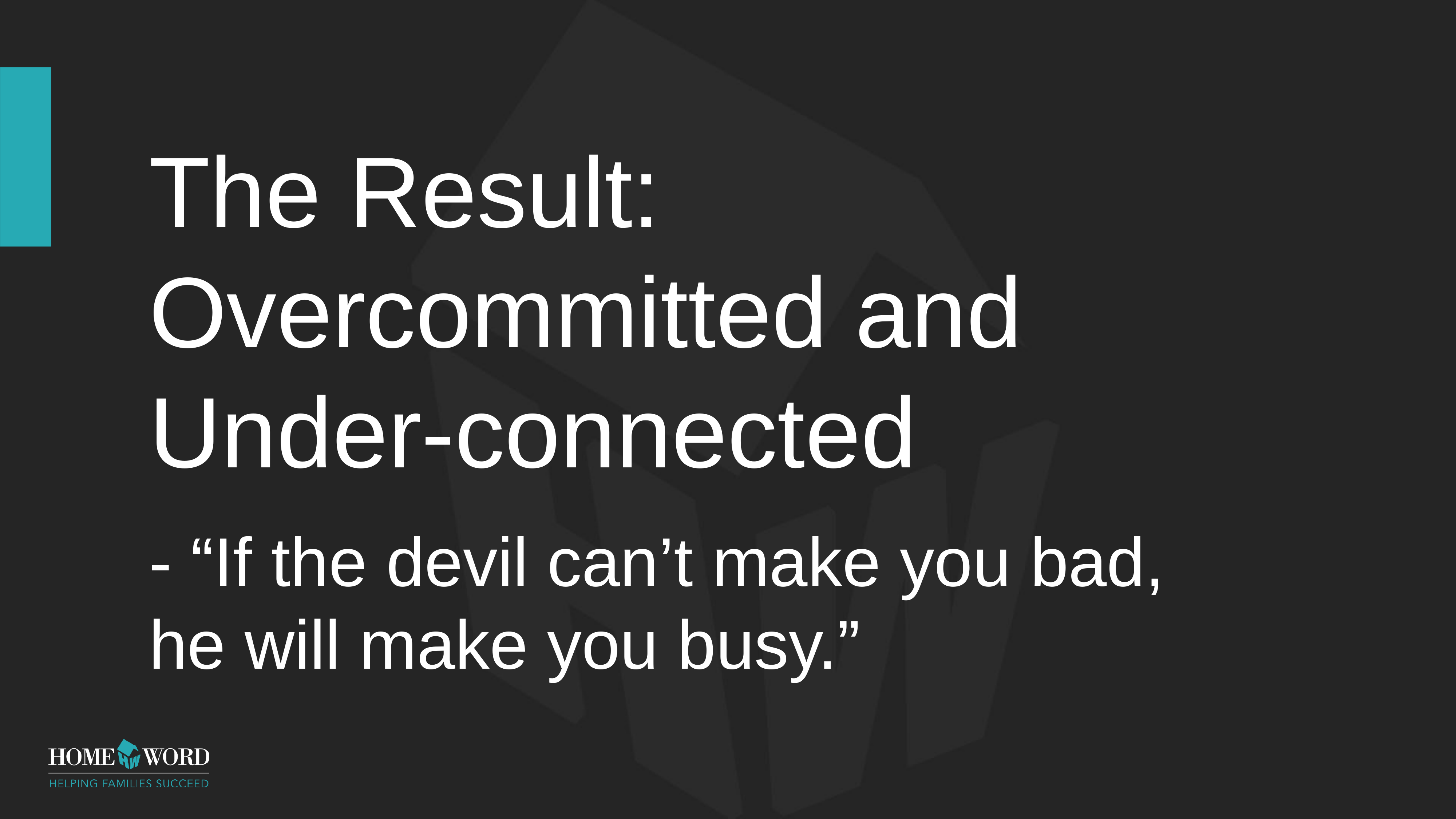

# The Result: Overcommitted and Under-connected
- “If the devil can’t make you bad, he will make you busy.”